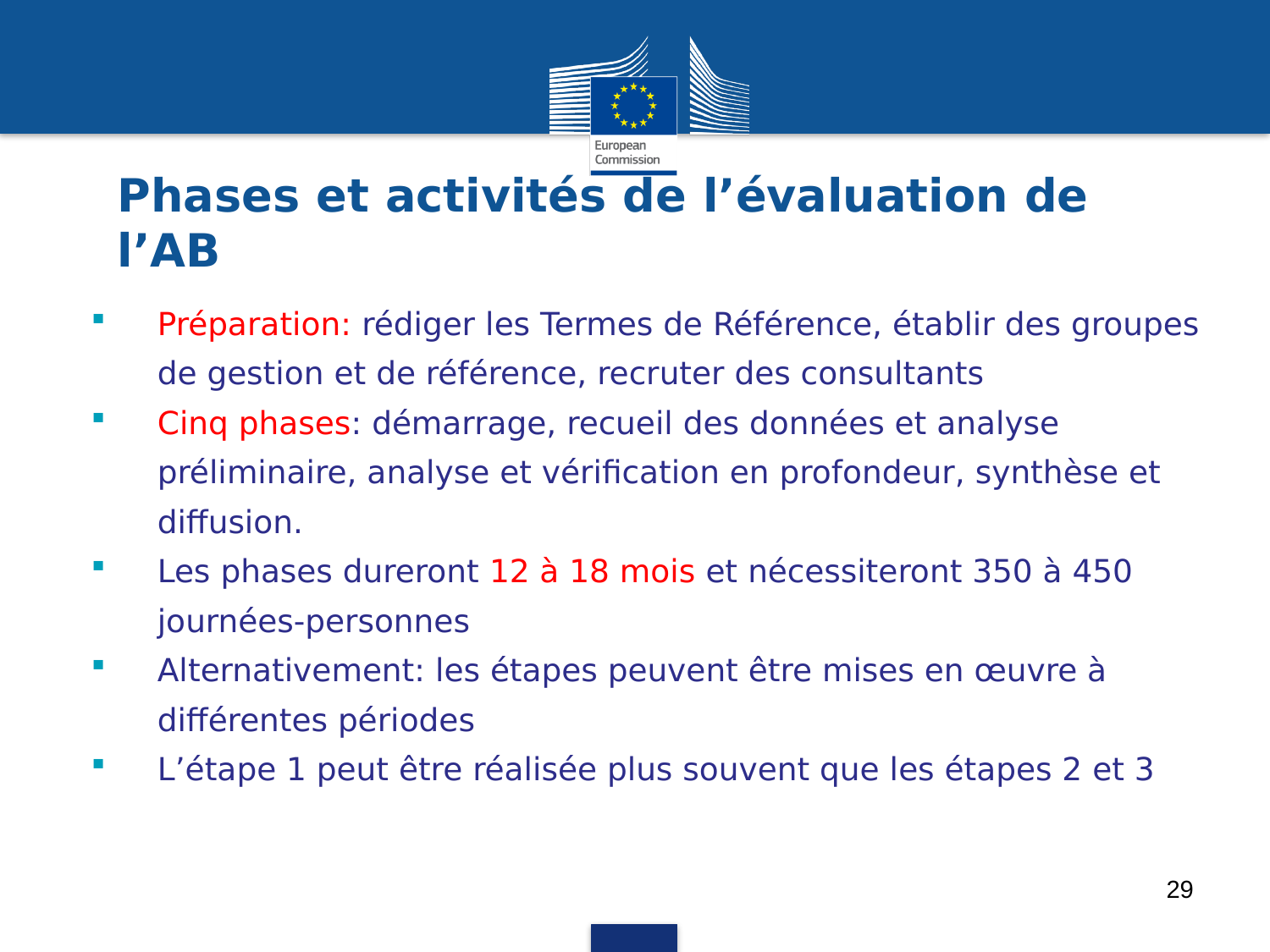

# Phases et activités de l’évaluation de l’AB
Préparation: rédiger les Termes de Référence, établir des groupes de gestion et de référence, recruter des consultants
Cinq phases: démarrage, recueil des données et analyse préliminaire, analyse et vérification en profondeur, synthèse et diffusion.
Les phases dureront 12 à 18 mois et nécessiteront 350 à 450 journées-personnes
Alternativement: les étapes peuvent être mises en œuvre à différentes périodes
L’étape 1 peut être réalisée plus souvent que les étapes 2 et 3

29